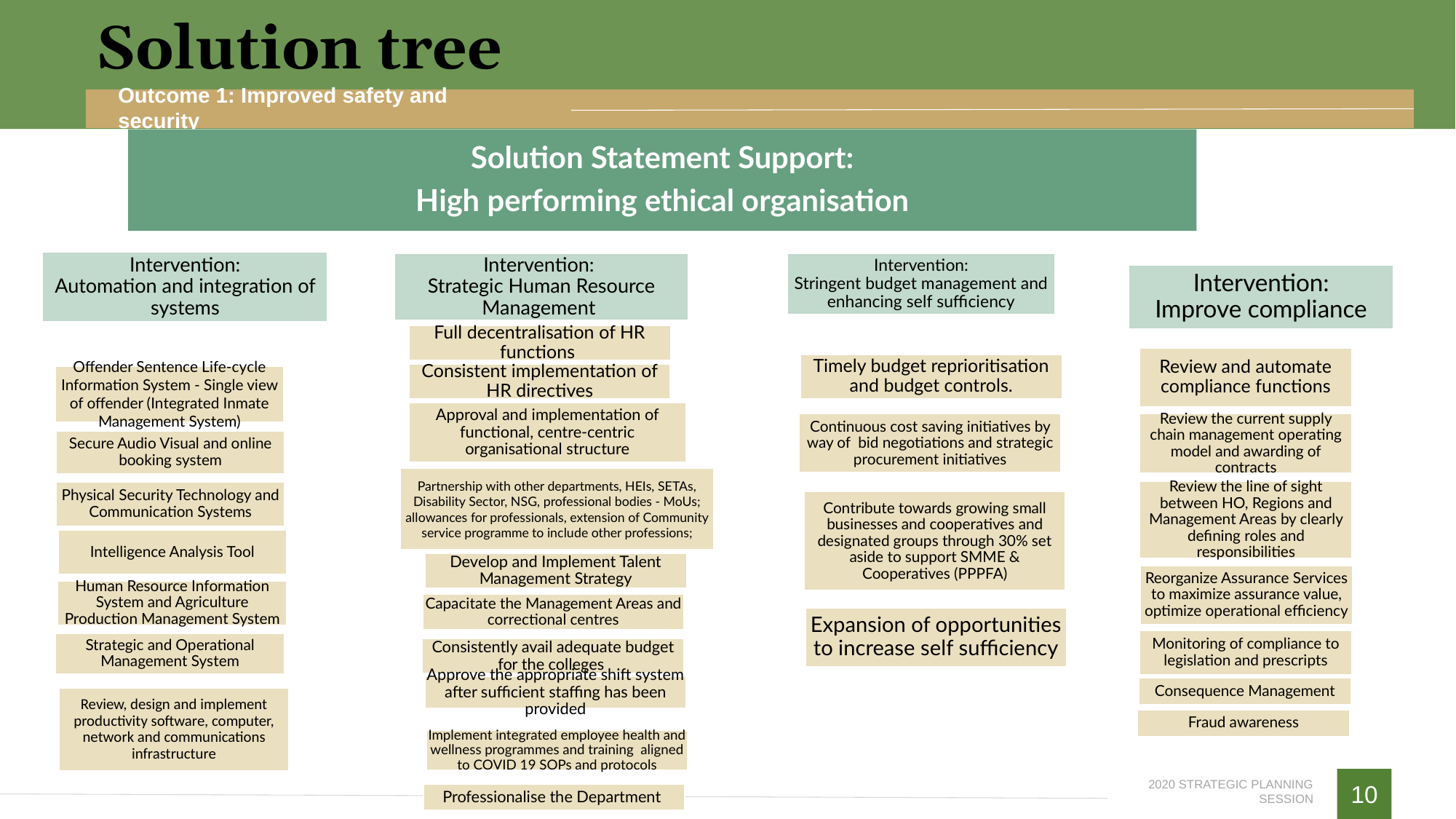

Solution tree
Outcome 1: Improved safety and security
Solution Statement Support:
High performing ethical organisation
Intervention:
Automation and integration of systems

Offender Sentence Life-cycle Information System - Single view of offender (Integrated Inmate Management System)

Secure Audio Visual and online booking system
Physical Security Technology and Communication Systems
Intelligence Analysis Tool
Human Resource Information System and Agriculture Production Management System
Strategic and Operational Management System
Intervention:
Strategic Human Resource Management
Full decentralisation of HR functions
Consistent implementation of HR directives
Approval and implementation of functional, centre-centric organisational structure
Partnership with other departments, HEIs, SETAs, Disability Sector, NSG, professional bodies - MoUs; allowances for professionals, extension of Community service programme to include other professions;
Develop and Implement Talent Management Strategy
Capacitate the Management Areas and correctional centres
Consistently avail adequate budget for the colleges
Approve the appropriate shift system after sufficient staffing has been provided
Implement integrated employee health and wellness programmes and training  aligned to COVID 19 SOPs and protocols
Professionalise the Department
Intervention:
Stringent budget management and enhancing self sufficiency
Timely budget reprioritisation and budget controls.
Continuous cost saving initiatives by way of  bid negotiations and strategic procurement initiatives
Contribute towards growing small businesses and cooperatives and designated groups through 30% set aside to support SMME & Cooperatives (PPPFA)
Expansion of opportunities to increase self sufficiency
Intervention:
Improve compliance
Review and automate compliance functions
Review the current supply chain management operating model and awarding of contracts
Review the line of sight between HO, Regions and Management Areas by clearly defining roles and responsibilities
Reorganize Assurance Services to maximize assurance value, optimize operational efficiency
Monitoring of compliance to legislation and prescripts
Consequence Management
Fraud awareness
Review, design and implement productivity software, computer, network and communications infrastructure